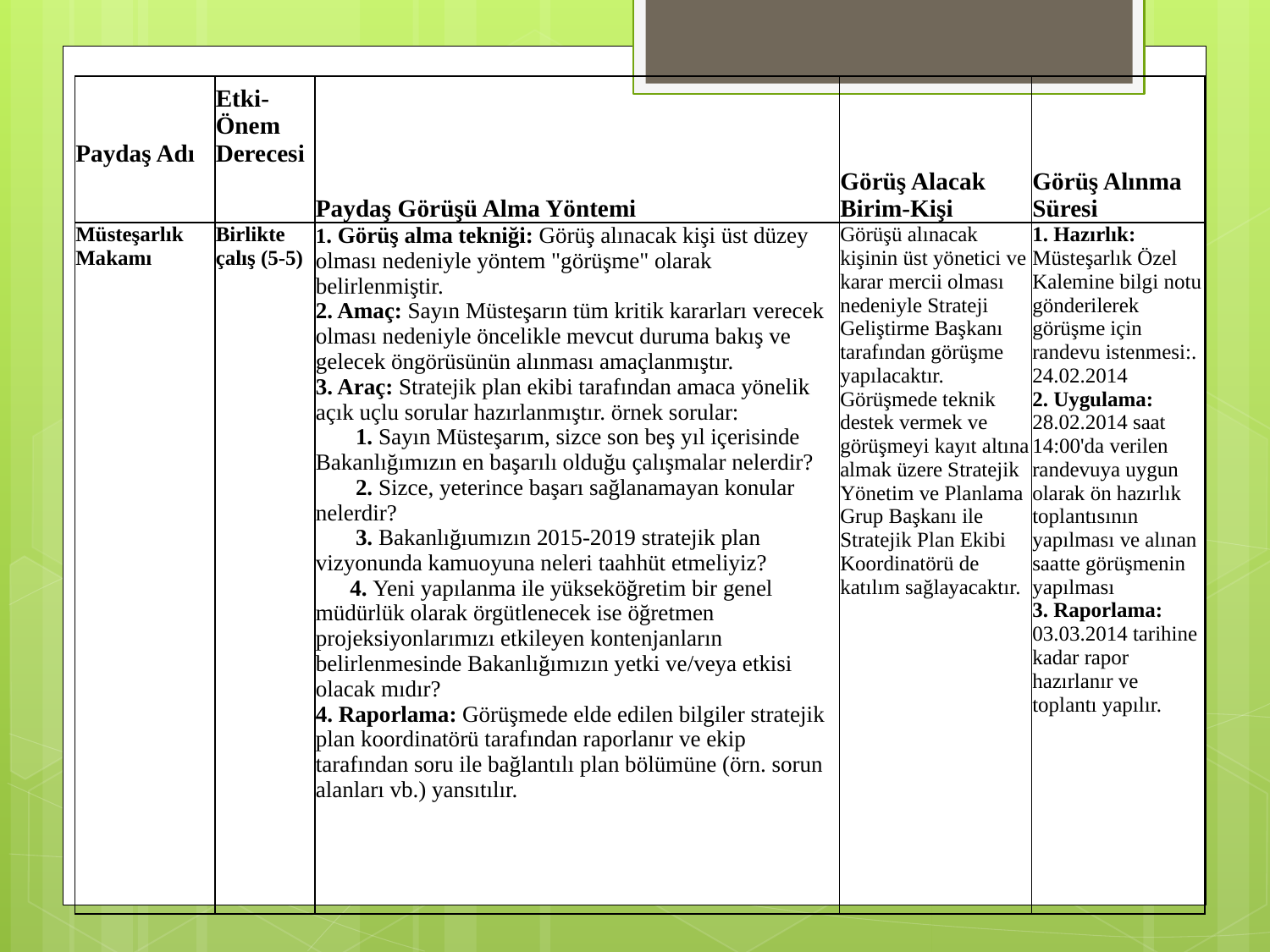

| Paydaş Adı | Etki- Önem Derecesi | Paydaş Görüşü Alma Yöntemi | Görüş Alacak Birim-Kişi | Görüş Alınma Süresi |
| --- | --- | --- | --- | --- |
|  |  |  |  |  |
| Müsteşarlık Makamı | Birlikte çalış (5-5) | 1. Görüş alma tekniği: Görüş alınacak kişi üst düzey olması nedeniyle yöntem "görüşme" olarak belirlenmiştir. 2. Amaç: Sayın Müsteşarın tüm kritik kararları verecek olması nedeniyle öncelikle mevcut duruma bakış ve gelecek öngörüsünün alınması amaçlanmıştır. 3. Araç: Stratejik plan ekibi tarafından amaca yönelik açık uçlu sorular hazırlanmıştır. örnek sorular: 1. Sayın Müsteşarım, sizce son beş yıl içerisinde Bakanlığımızın en başarılı olduğu çalışmalar nelerdir? 2. Sizce, yeterince başarı sağlanamayan konular nelerdir? 3. Bakanlığıumızın 2015-2019 stratejik plan vizyonunda kamuoyuna neleri taahhüt etmeliyiz? 4. Yeni yapılanma ile yükseköğretim bir genel müdürlük olarak örgütlenecek ise öğretmen projeksiyonlarımızı etkileyen kontenjanların belirlenmesinde Bakanlığımızın yetki ve/veya etkisi olacak mıdır? 4. Raporlama: Görüşmede elde edilen bilgiler stratejik plan koordinatörü tarafından raporlanır ve ekip tarafından soru ile bağlantılı plan bölümüne (örn. sorun alanları vb.) yansıtılır. | Görüşü alınacak kişinin üst yönetici ve karar mercii olması nedeniyle Strateji Geliştirme Başkanı tarafından görüşme yapılacaktır. Görüşmede teknik destek vermek ve görüşmeyi kayıt altına almak üzere Stratejik Yönetim ve Planlama Grup Başkanı ile Stratejik Plan Ekibi Koordinatörü de katılım sağlayacaktır. | 1. Hazırlık: Müsteşarlık Özel Kalemine bilgi notu gönderilerek görüşme için randevu istenmesi:. 24.02.2014 2. Uygulama: 28.02.2014 saat 14:00'da verilen randevuya uygun olarak ön hazırlık toplantısının yapılması ve alınan saatte görüşmenin yapılması 3. Raporlama: 03.03.2014 tarihine kadar rapor hazırlanır ve toplantı yapılır. |